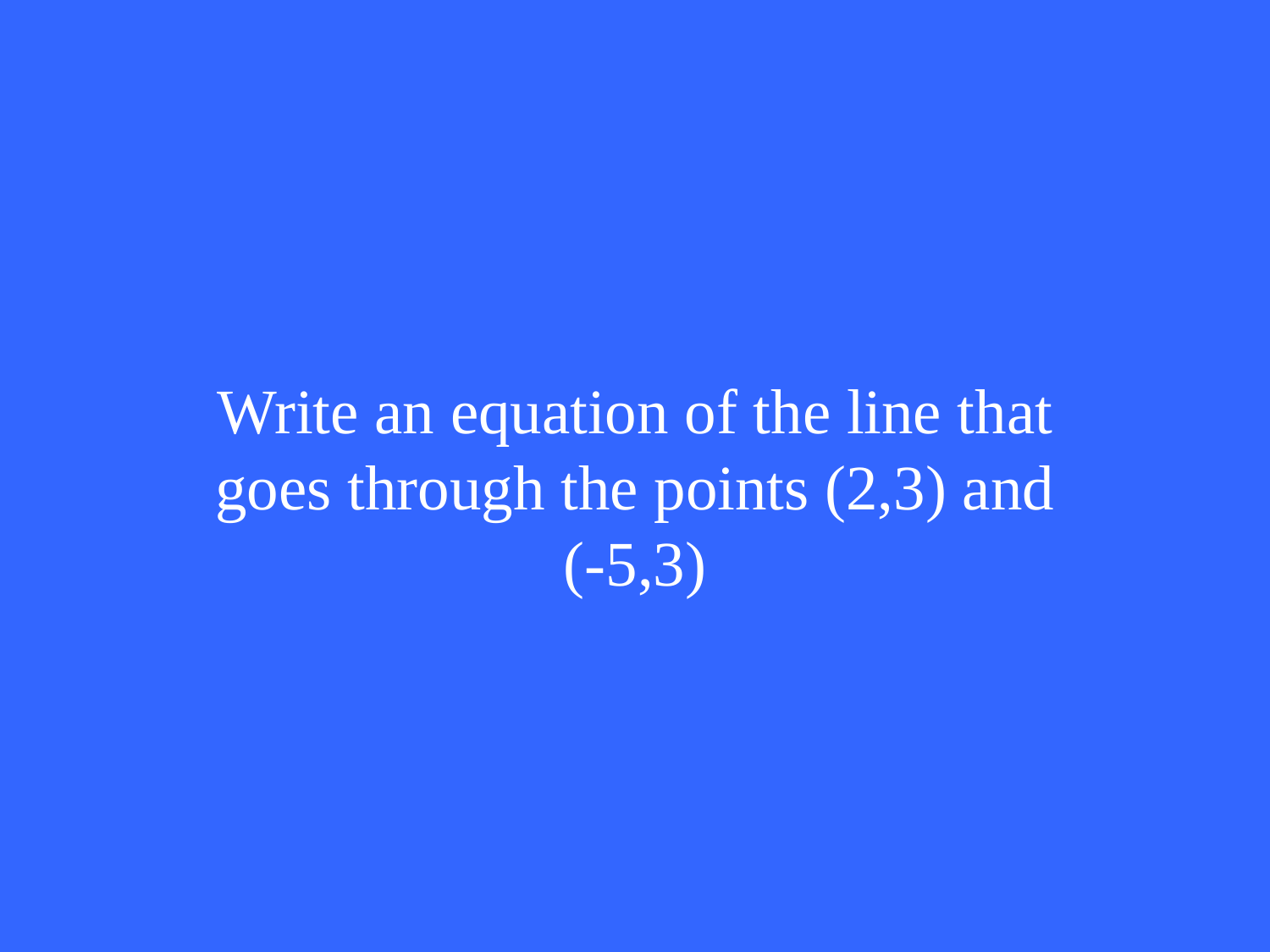

Write an equation of the line that goes through the points (2,3) and (-5,3)